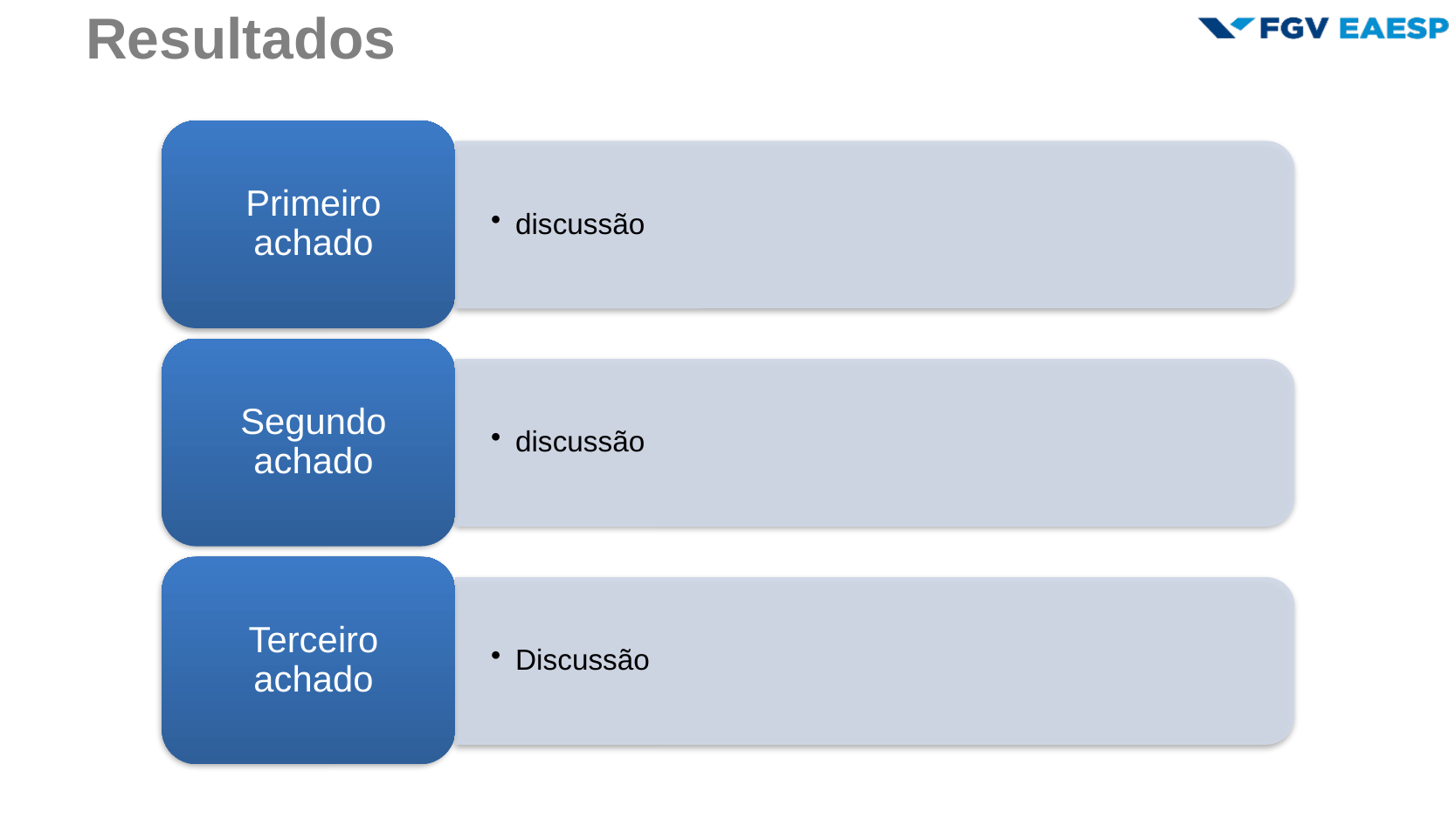

Resultados
discussão
Primeiro achado
discussão
Segundo achado
Discussão
Terceiro achado